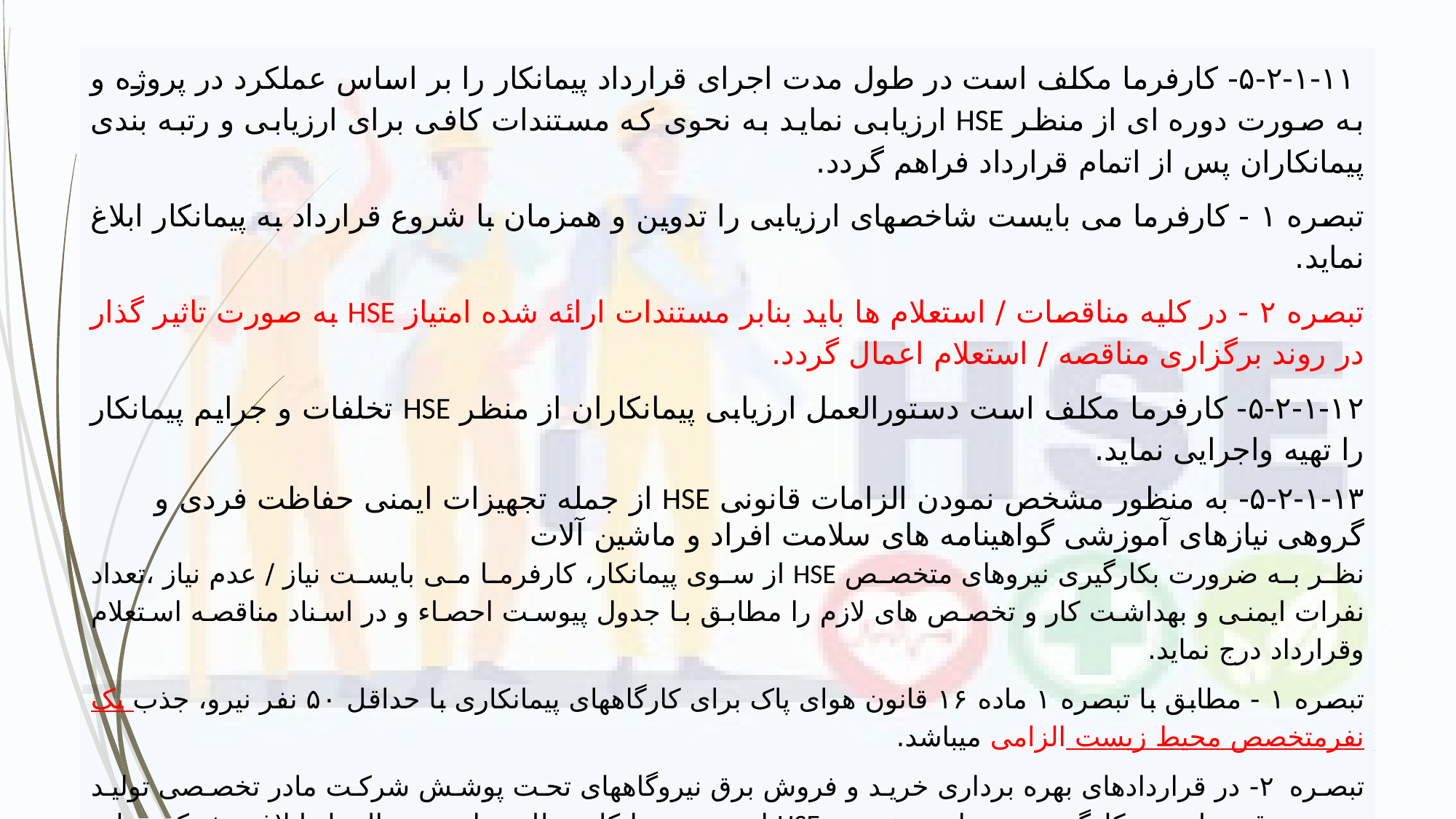

۵-۲-۱-۱۱- کارفرما مکلف است در طول مدت اجرای قرارداد پیمانکار را بر اساس عملکرد در پروژه و به صورت دوره ای از منظر HSE ارزیابی نماید به نحوی که مستندات کافی برای ارزیابی و رتبه بندی پیمانکاران پس از اتمام قرارداد فراهم گردد.
تبصره ۱ - کارفرما می بایست شاخصهای ارزیابی را تدوین و همزمان با شروع قرارداد به پیمانکار ابلاغ نماید.
تبصره ۲ - در کلیه مناقصات / استعلام ها باید بنابر مستندات ارائه شده امتیاز HSE به صورت تاثیر گذار در روند برگزاری مناقصه / استعلام اعمال گردد.
۵-۲-۱-۱۲- کارفرما مکلف است دستورالعمل ارزیابی پیمانکاران از منظر HSE تخلفات و جرایم پیمانکار را تهیه واجرایی نماید.
۵-۲-۱-۱۳- به منظور مشخص نمودن الزامات قانونی HSE از جمله تجهیزات ایمنی حفاظت فردی و گروهی نیازهای آموزشی گواهینامه های سلامت افراد و ماشین آلات
نظر به ضرورت بکارگیری نیروهای متخصص HSE از سوی پیمانکار، کارفرما می بایست نیاز / عدم نیاز ،تعداد نفرات ایمنی و بهداشت کار و تخصص های لازم را مطابق با جدول پیوست احصاء و در اسناد مناقصه استعلام وقرارداد درج نماید.
تبصره ۱ - مطابق با تبصره ۱ ماده ۱۶ قانون هوای پاک برای کارگاههای پیمانکاری با حداقل ۵۰ نفر نیرو، جذب یک نفرمتخصص محیط زیست الزامی میباشد.
تبصره ۲- در قراردادهای بهره برداری خرید و فروش برق نیروگاههای تحت پوشش شرکت مادر تخصصی تولید نیروی برق حرارتی، بکارگیری نیروهای متخصص HSE از سوی پیمانکار مطابق با دستور العمل ابلاغی شرکت مادر مذکورخواهد بود.